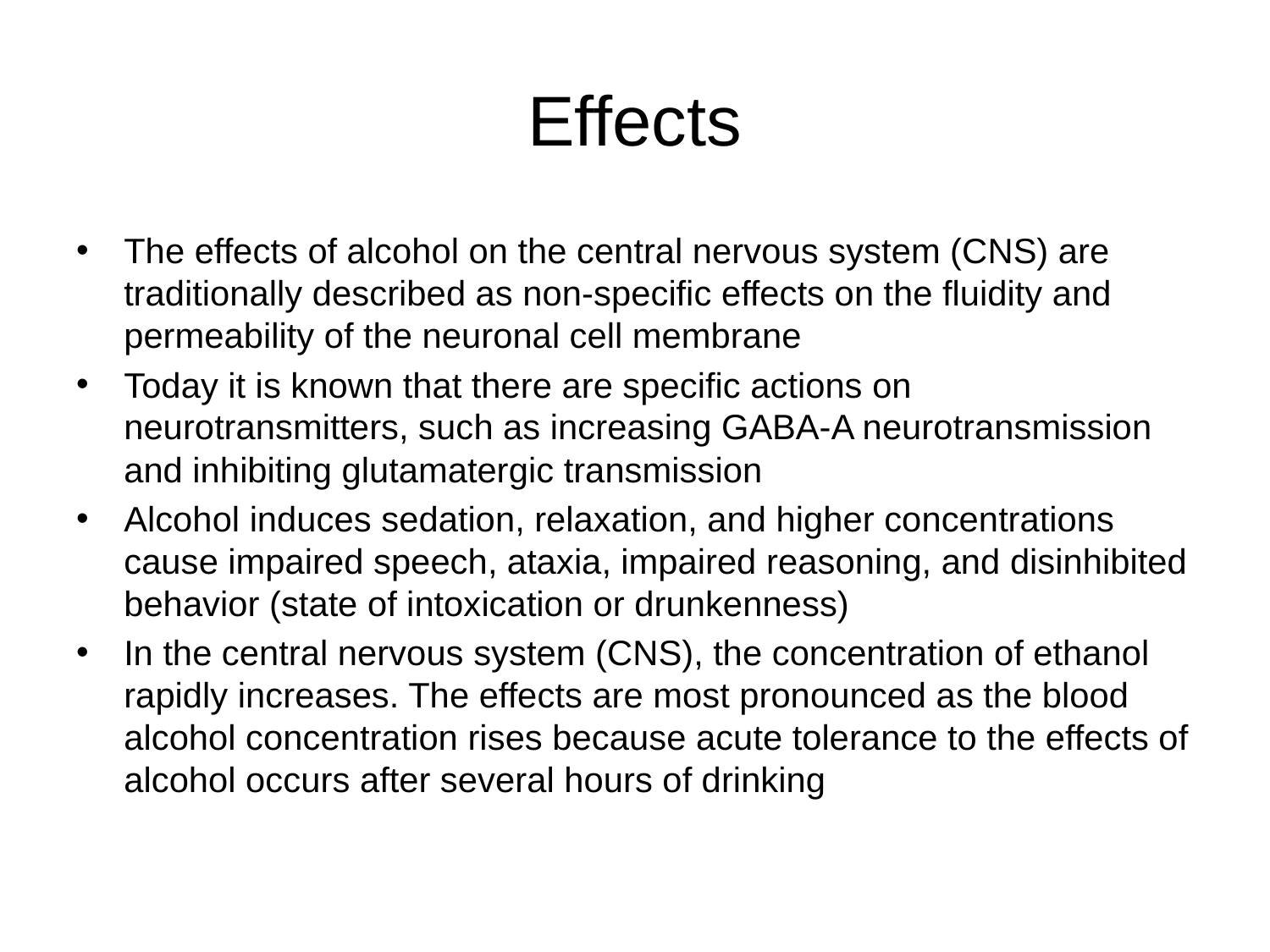

# Effects
The effects of alcohol on the central nervous system (CNS) are traditionally described as non-specific effects on the fluidity and permeability of the neuronal cell membrane
Today it is known that there are specific actions on neurotransmitters, such as increasing GABA-A neurotransmission and inhibiting glutamatergic transmission
Alcohol induces sedation, relaxation, and higher concentrations cause impaired speech, ataxia, impaired reasoning, and disinhibited behavior (state of intoxication or drunkenness)
In the central nervous system (CNS), the concentration of ethanol rapidly increases. The effects are most pronounced as the blood alcohol concentration rises because acute tolerance to the effects of alcohol occurs after several hours of drinking